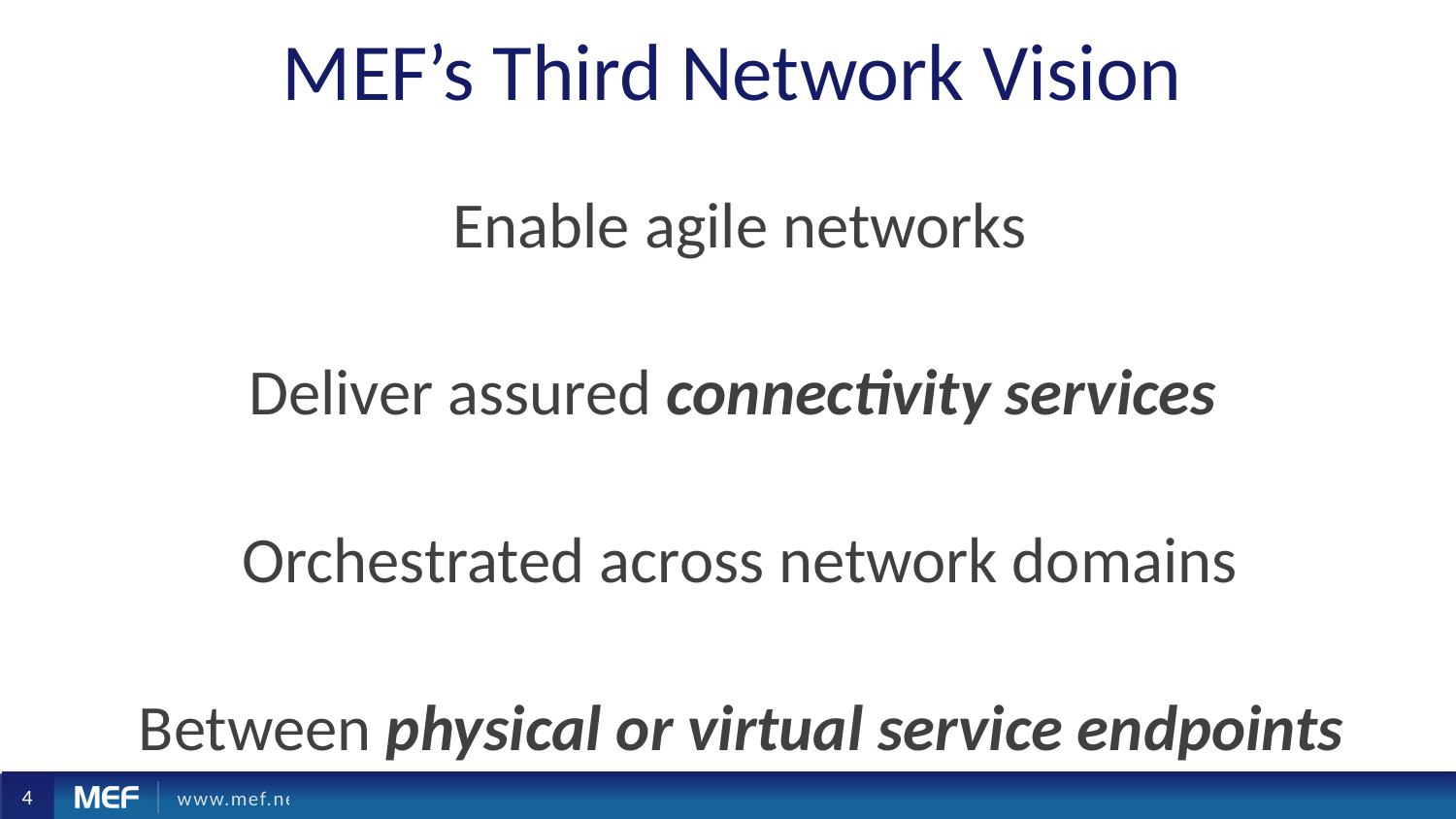

# MEF’s Third Network Vision
Enable agile networks

Deliver assured connectivity services

Orchestrated across network domains

 Between physical or virtual service endpoints
4